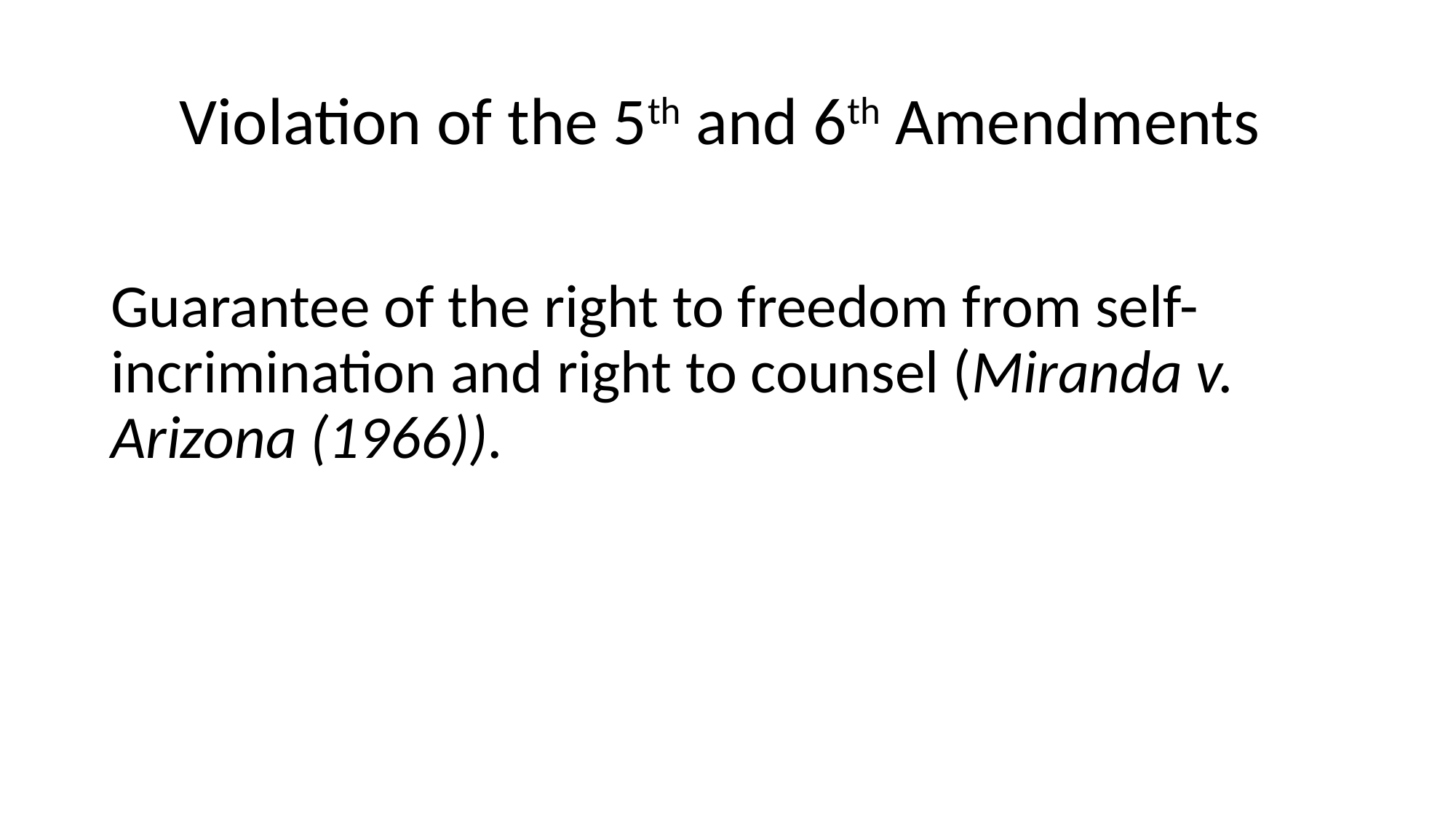

# Violation of the 5th and 6th Amendments
Guarantee of the right to freedom from self-incrimination and right to counsel (Miranda v. Arizona (1966)).